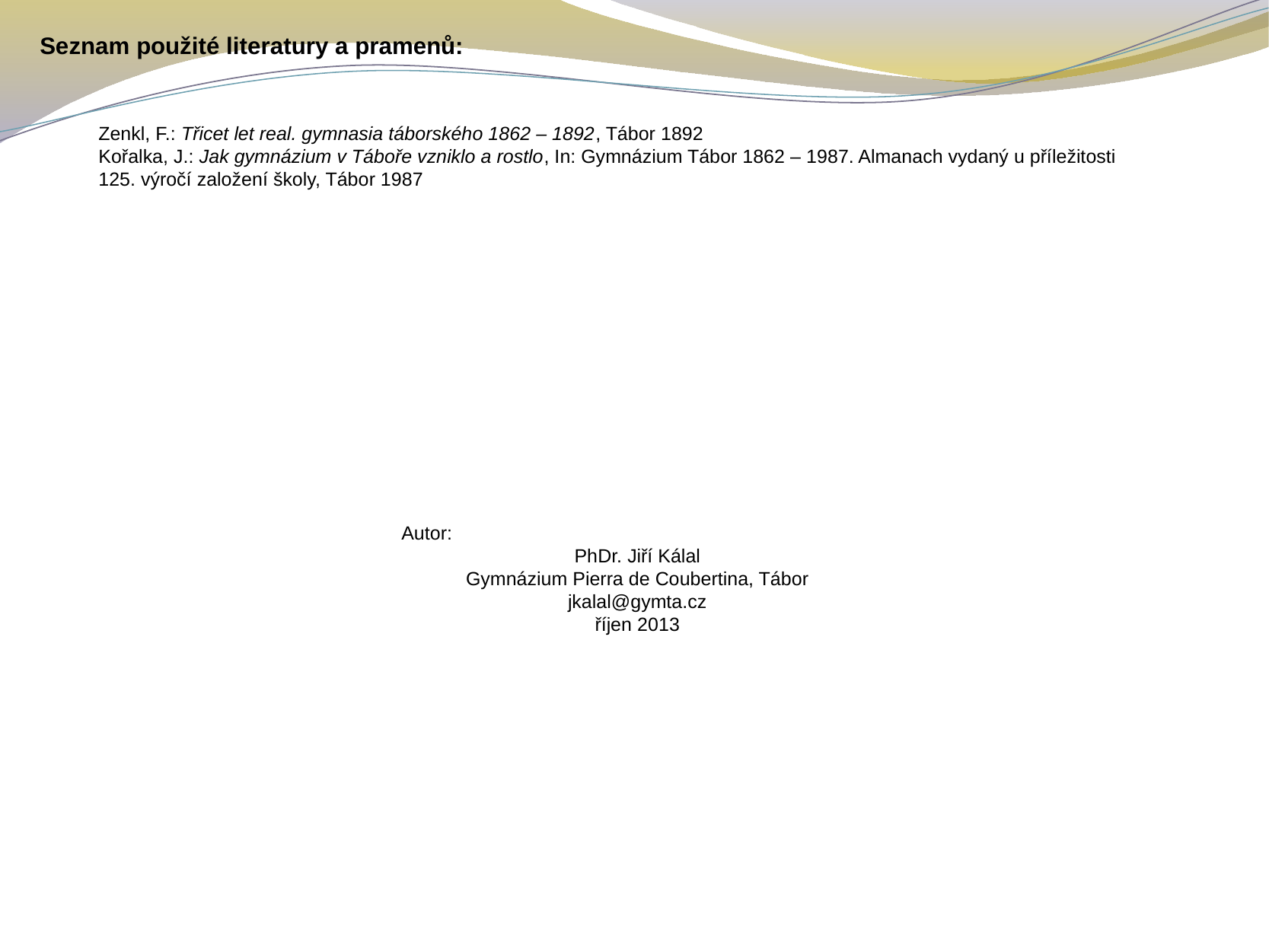

Seznam použité literatury a pramenů:
Zenkl, F.: Třicet let real. gymnasia táborského 1862 – 1892, Tábor 1892
Kořalka, J.: Jak gymnázium v Táboře vzniklo a rostlo, In: Gymnázium Tábor 1862 – 1987. Almanach vydaný u příležitosti 125. výročí založení školy, Tábor 1987

Autor:
PhDr. Jiří Kálal
Gymnázium Pierra de Coubertina, Tábor
jkalal@gymta.cz
říjen 2013